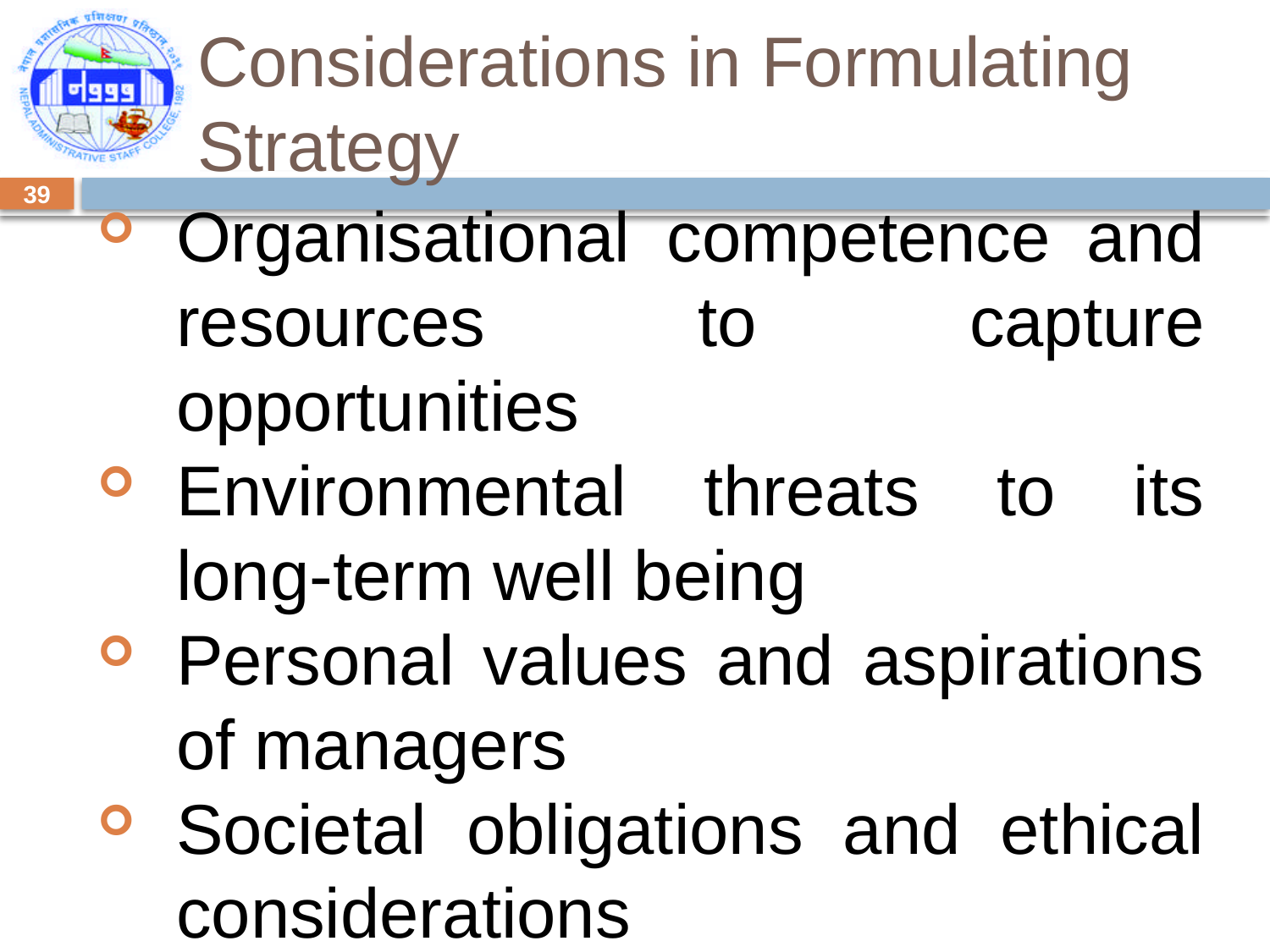

# Considerations in Formulating Strategy
39
Organisational competence and resources to capture opportunities
Environmental threats to its long-term well being
Personal values and aspirations of managers
Societal obligations and ethical considerations
Organisational culture